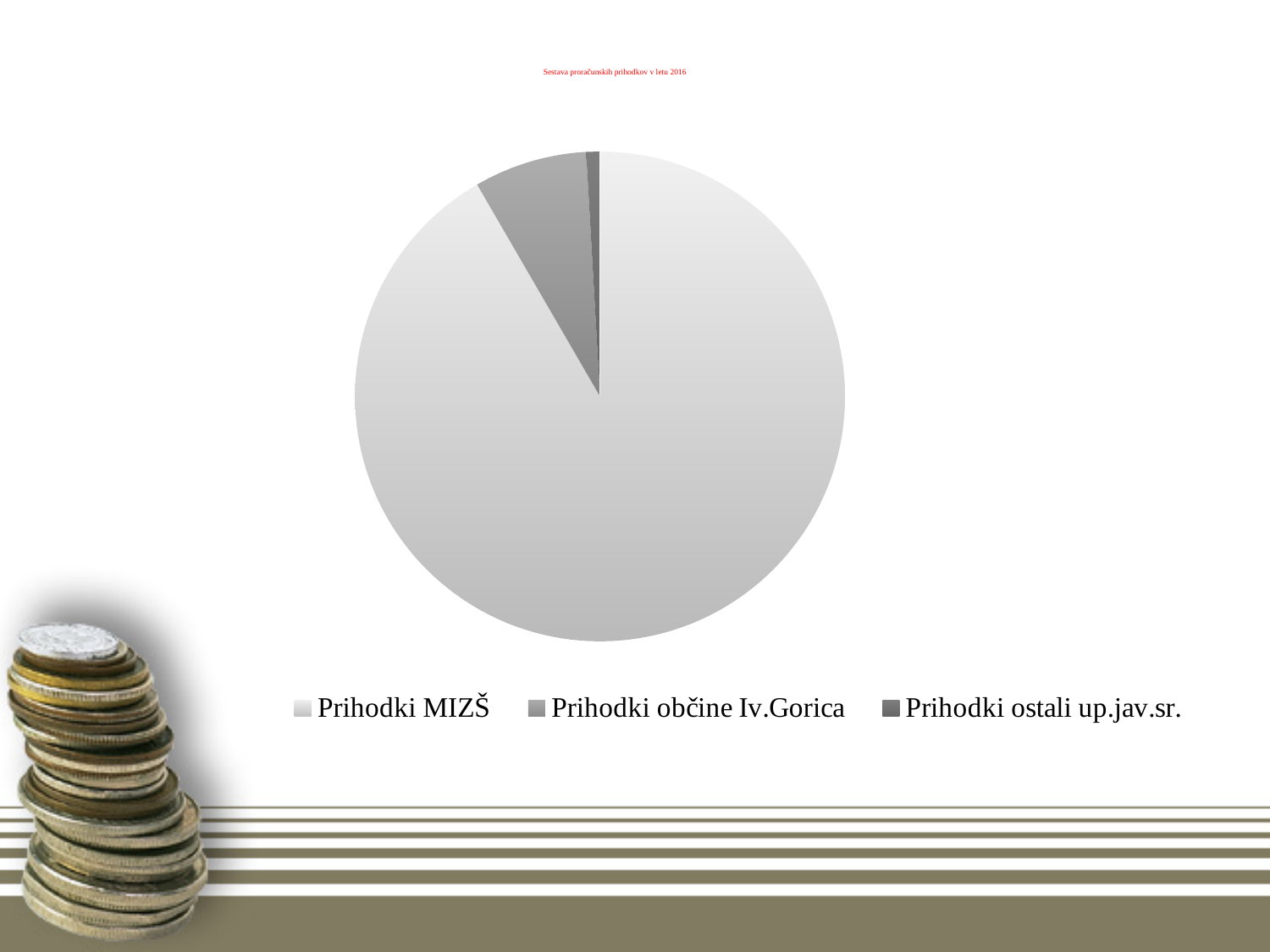

# Sestava proračunskih prihodkov v letu 2016

### Chart:

| Category | Leto 2016 |
|---|---|
| Prihodki MIZŠ | 4076843.0 |
| Prihodki občine Iv.Gorica | 331743.0 |
| Prihodki ostali up.jav.sr. | 40274.0 |